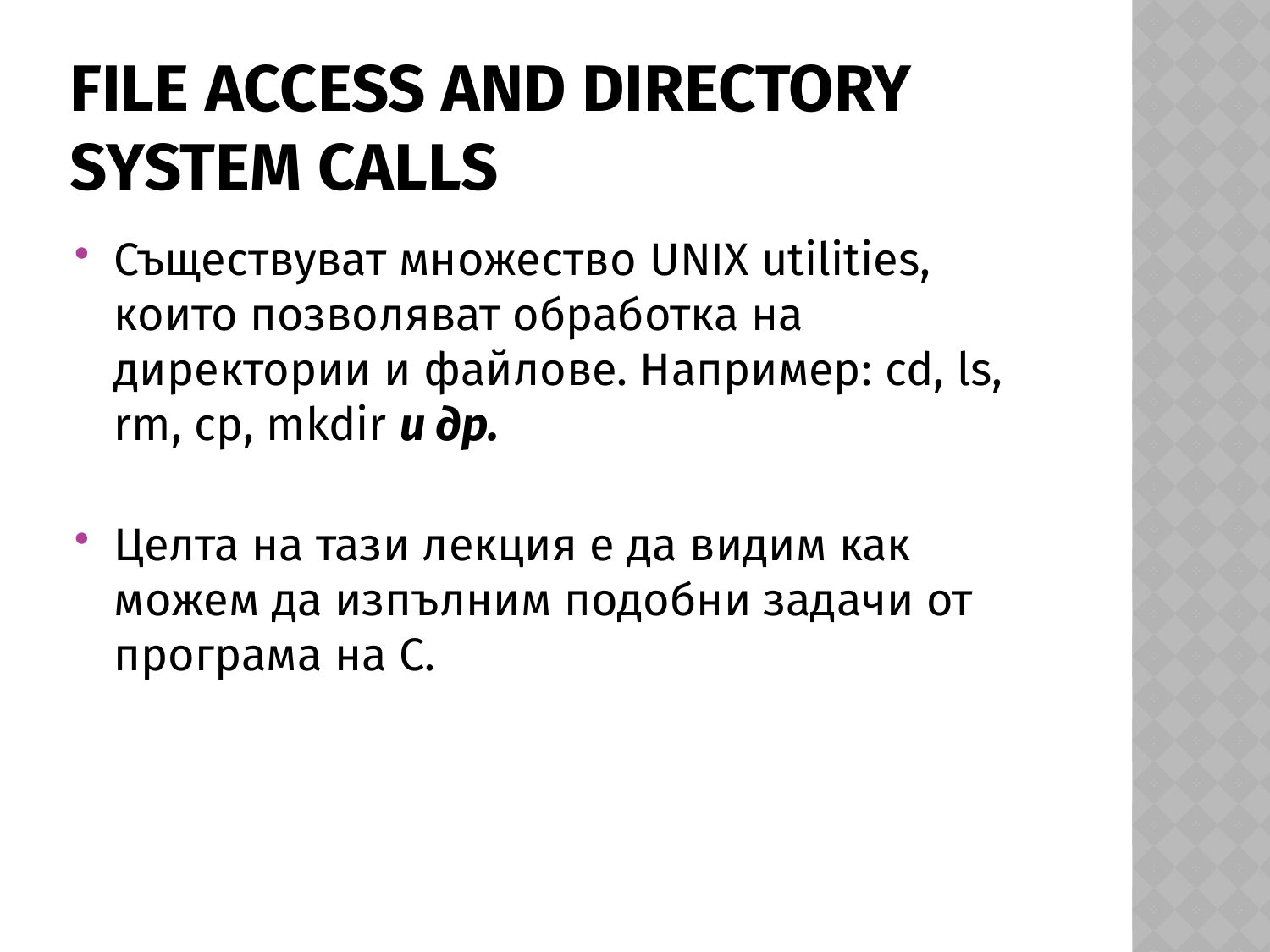

# File Access and Directory System Calls
Съществуват множество UNIX utilities, които позволяват обработка на директории и файлове. Например: cd, ls, rm, cp, mkdir и др.
Целта на тази лекция е да видим как можем да изпълним подобни задачи от програма на С.